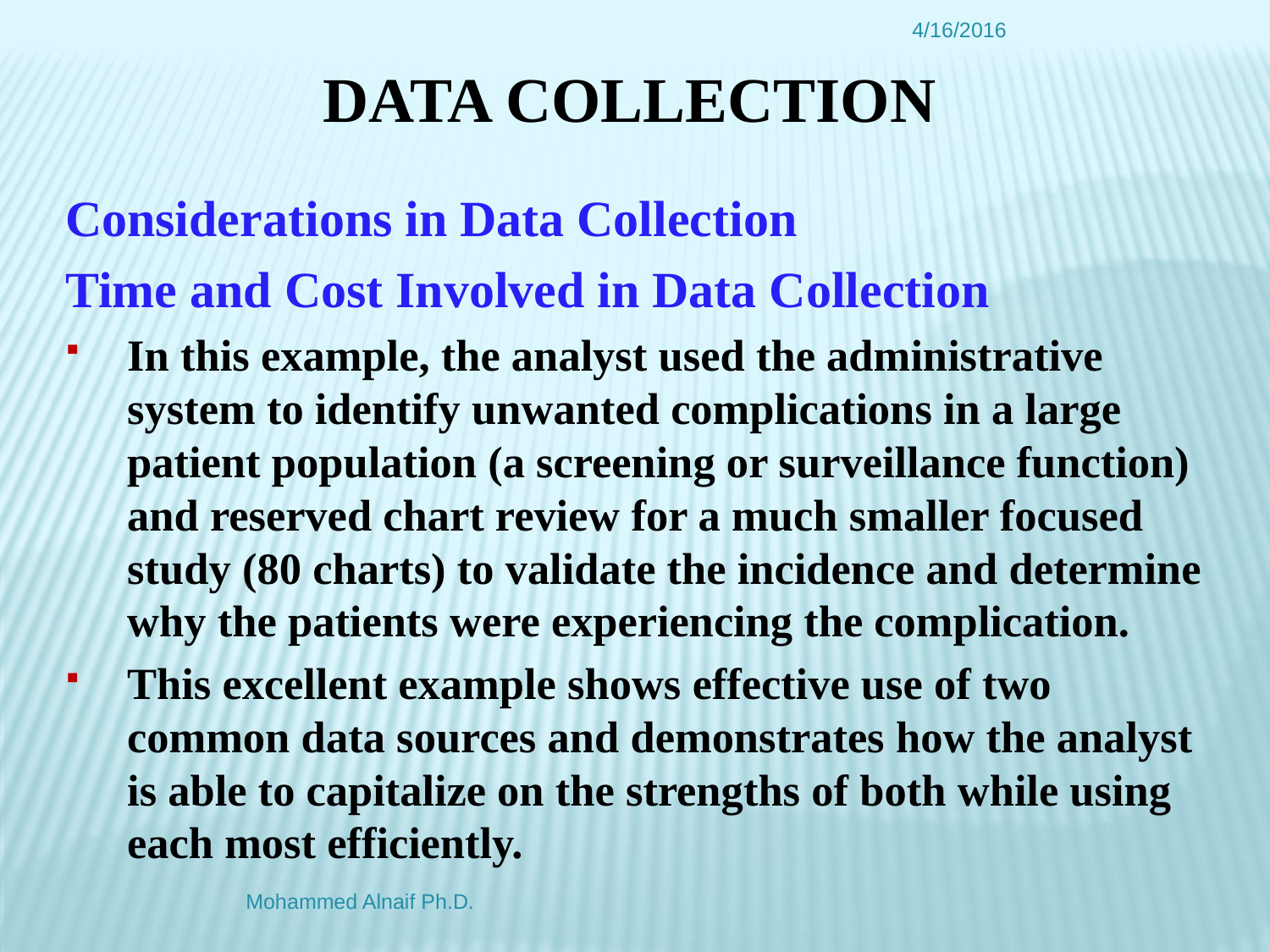

4/16/2016
# Data Collection
Considerations in Data Collection
Time and Cost Involved in Data Collection
In this example, the analyst used the administrative system to identify unwanted complications in a large patient population (a screening or surveillance function) and reserved chart review for a much smaller focused study (80 charts) to validate the incidence and determine why the patients were experiencing the complication.
This excellent example shows effective use of two common data sources and demonstrates how the analyst is able to capitalize on the strengths of both while using each most efficiently.
Mohammed Alnaif Ph.D.
16